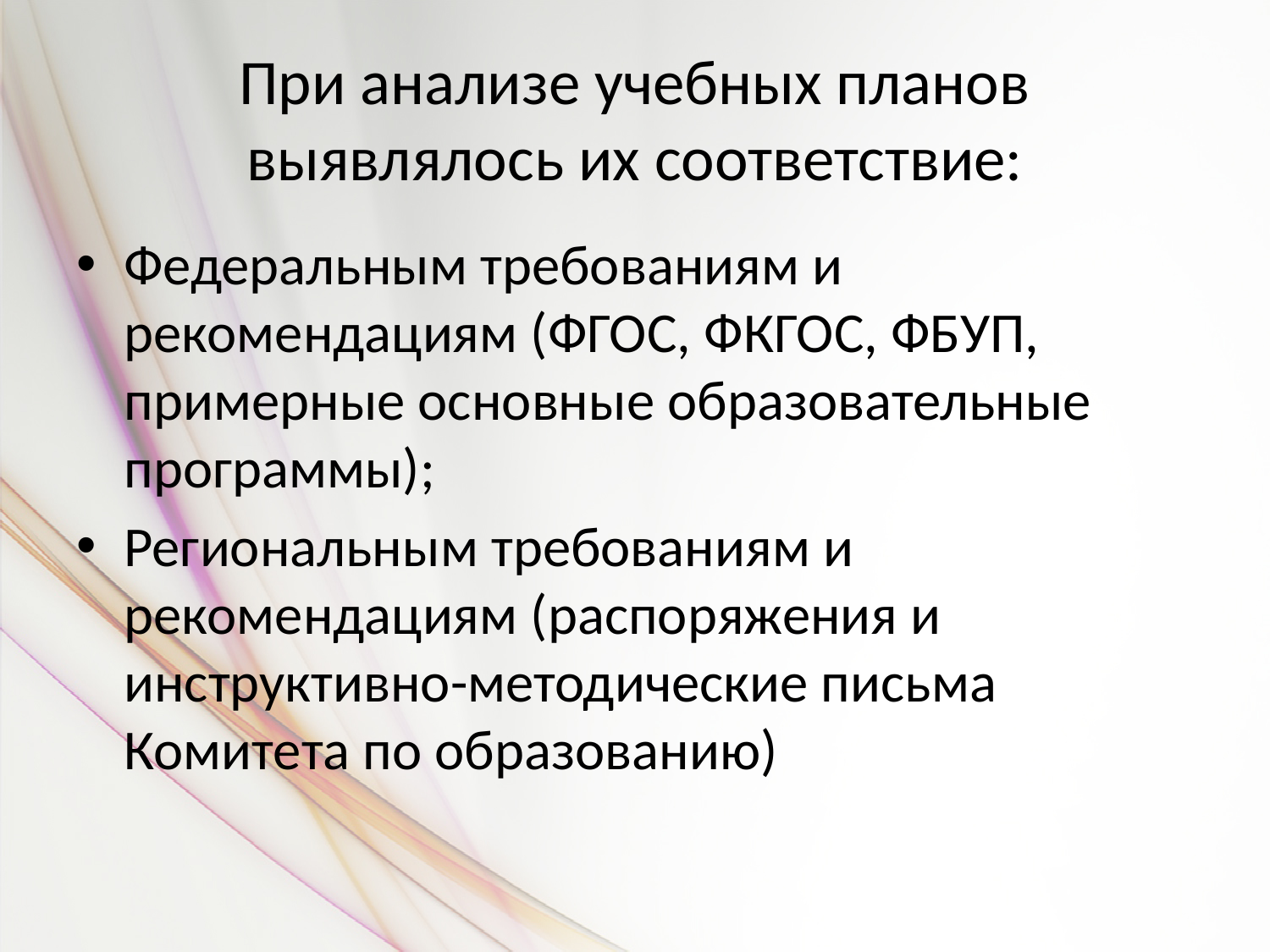

# При анализе учебных планов выявлялось их соответствие:
Федеральным требованиям и рекомендациям (ФГОС, ФКГОС, ФБУП, примерные основные образовательные программы);
Региональным требованиям и рекомендациям (распоряжения и инструктивно-методические письма Комитета по образованию)